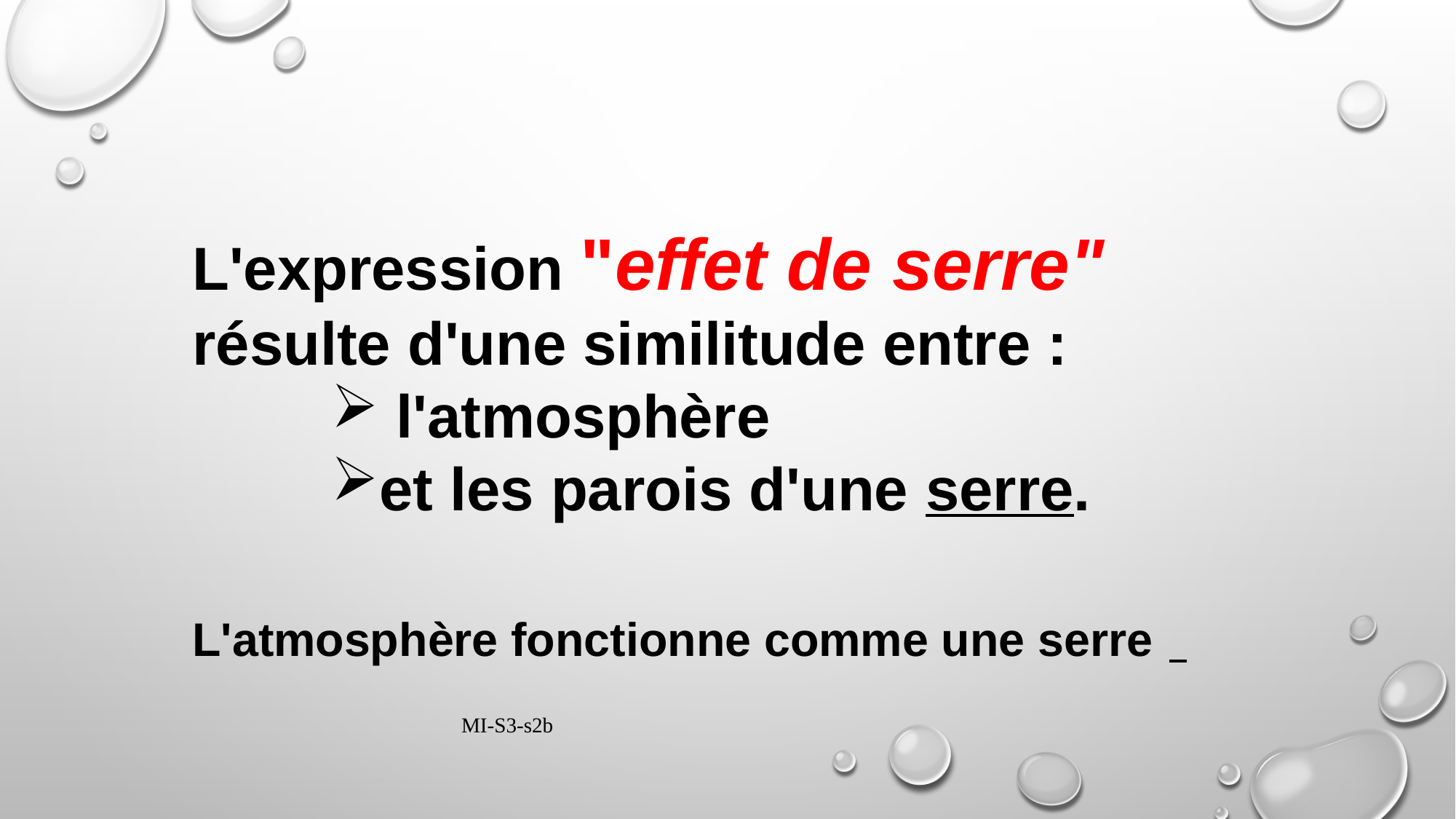

L'expression "effet de serre"    résulte d'une similitude entre :
 l'atmosphère
et les parois d'une serre.

L'atmosphère fonctionne comme une serre
MI-S3-s2b